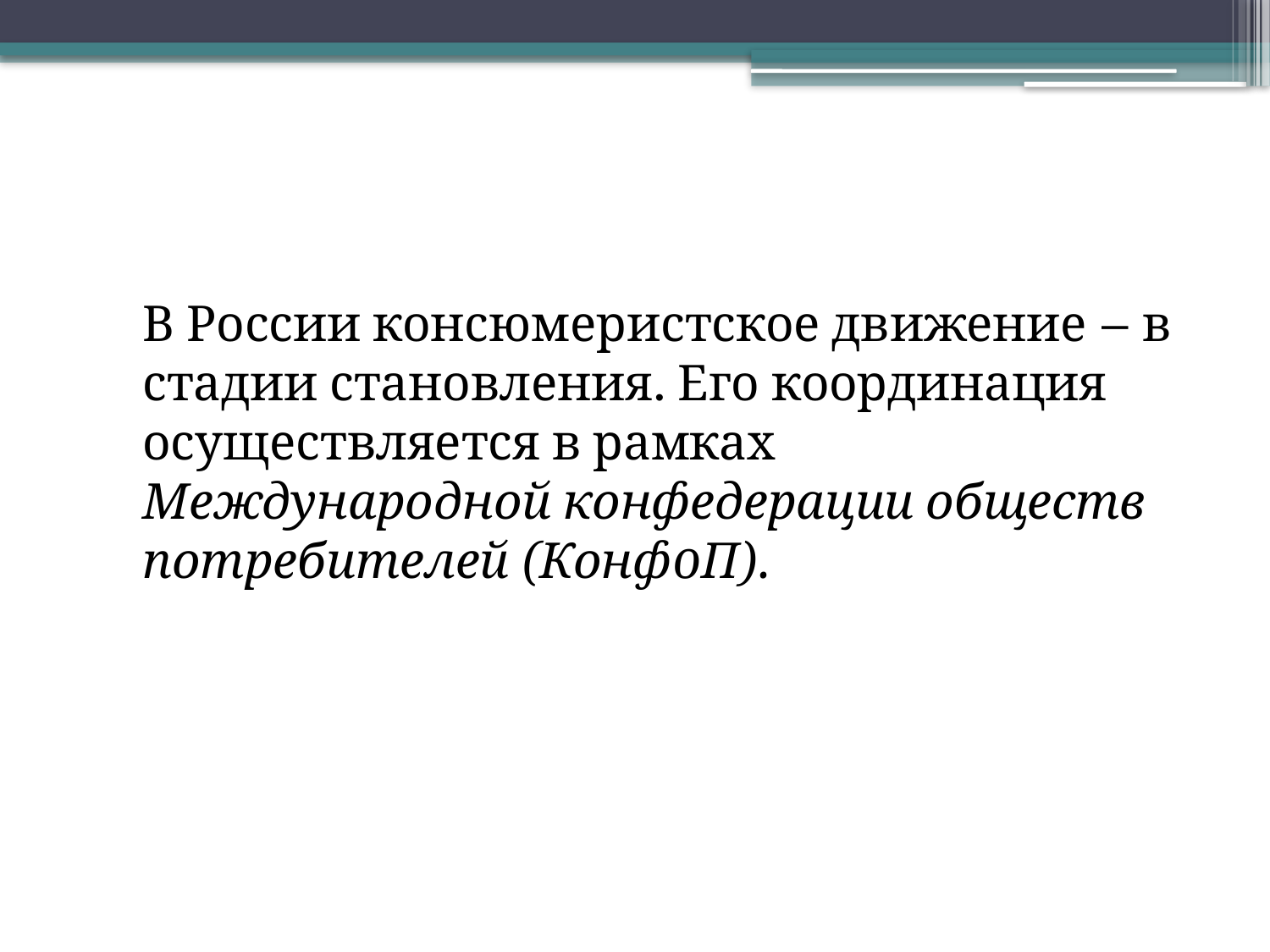

В России консюмеристское движение – в стадии становления. Его координация осуществляется в рамках Международной конфедерации обществ потребителей (Конф0П).